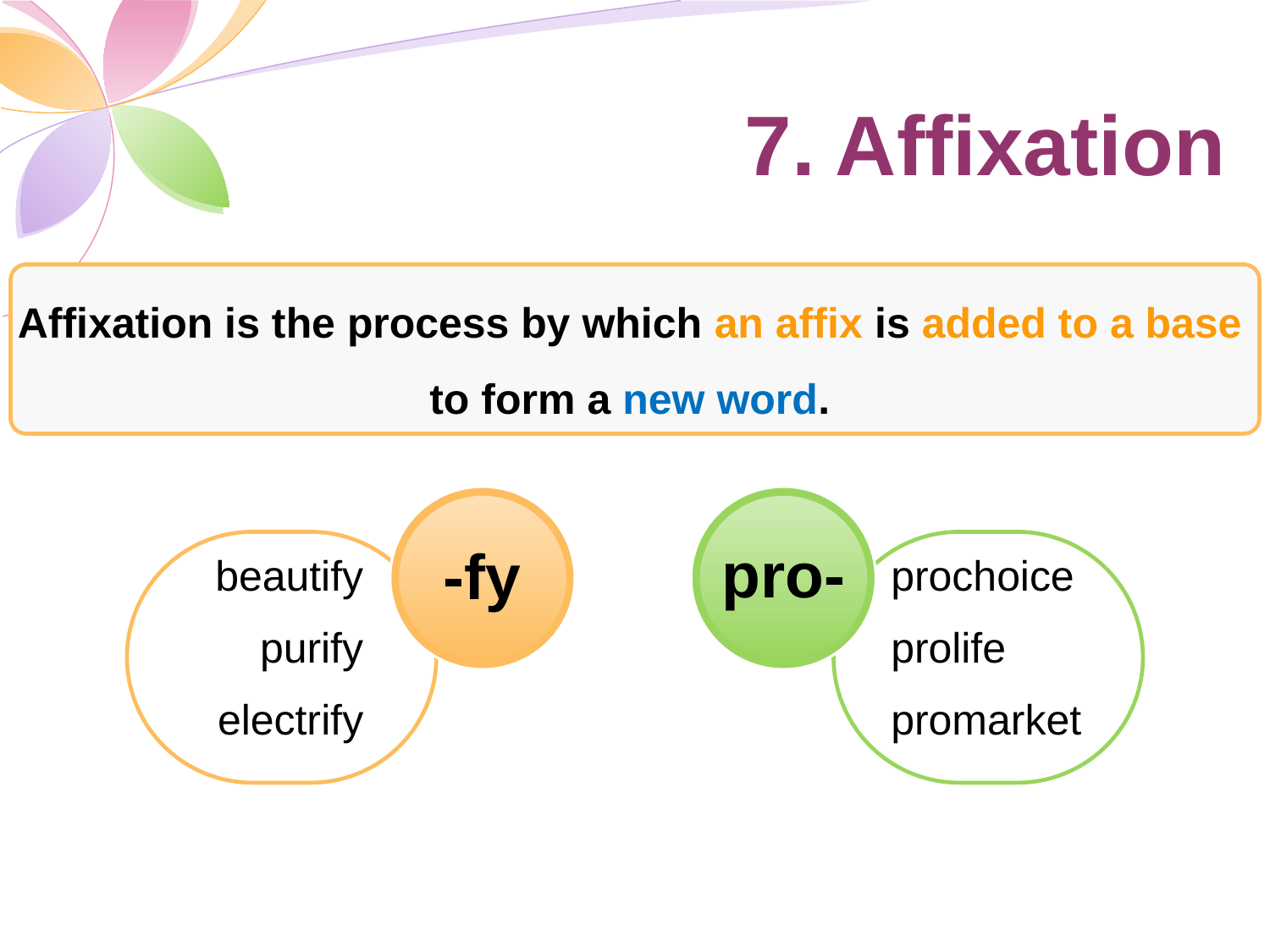

# 7. Affixation
Affixation is the process by which an affix is added to a base to form a new word.

pro-
-fy

beautify
purify
electrify
prochoice
prolife
promarket